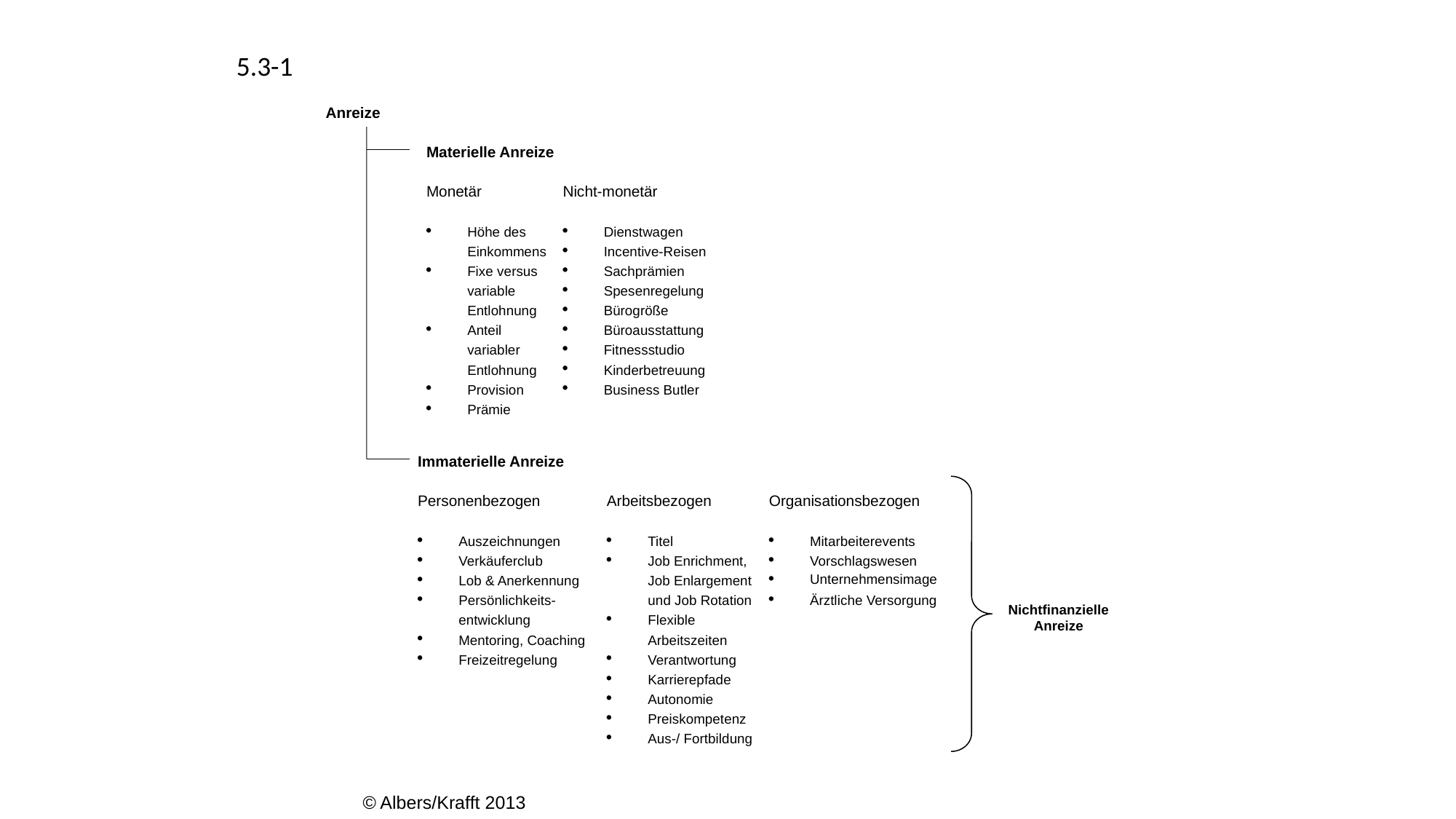

5.3-1
Anreize
| Materielle Anreize |  |
| --- | --- |
| Monetär | Nicht-monetär |
| Höhe des Einkommens Fixe versus variable Entlohnung Anteil variabler Entlohnung Provision Prämie | Dienstwagen Incentive-Reisen Sachprämien Spesenregelung Bürogröße Büroausstattung Fitnessstudio Kinderbetreuung Business Butler |
| Immaterielle Anreize |  |  |
| --- | --- | --- |
| Personenbezogen | Arbeitsbezogen | Organisationsbezogen |
| Auszeichnungen Verkäuferclub Lob & Anerkennung Persönlichkeits- entwicklung Mentoring, Coaching Freizeitregelung | Titel Job Enrichment, Job Enlargement und Job Rotation Flexible Arbeitszeiten Verantwortung Karrierepfade Autonomie Preiskompetenz Aus-/ Fortbildung | Mitarbeiterevents Vorschlagswesen Unternehmensimage Ärztliche Versorgung |

Nichtfinanzielle Anreize
© Albers/Krafft 2013